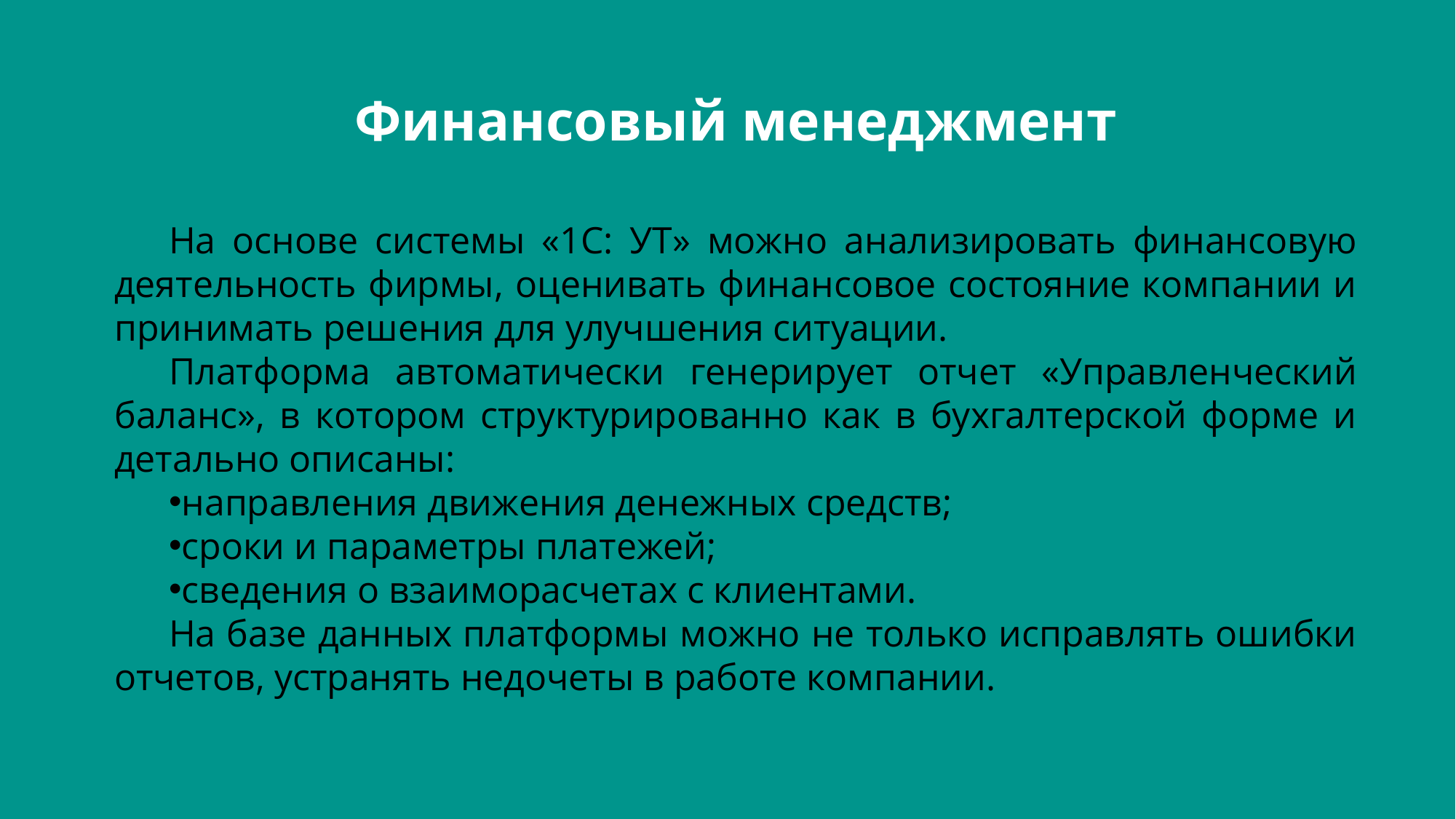

Финансовый менеджмент

На основе системы «1С: УТ» можно анализировать финансовую деятельность фирмы, оценивать финансовое состояние компании и принимать решения для улучшения ситуации.
Платформа автоматически генерирует отчет «Управленческий баланс», в котором структурированно как в бухгалтерской форме и детально описаны:
направления движения денежных средств;
сроки и параметры платежей;
сведения о взаиморасчетах с клиентами.
На базе данных платформы можно не только исправлять ошибки отчетов, устранять недочеты в работе компании.